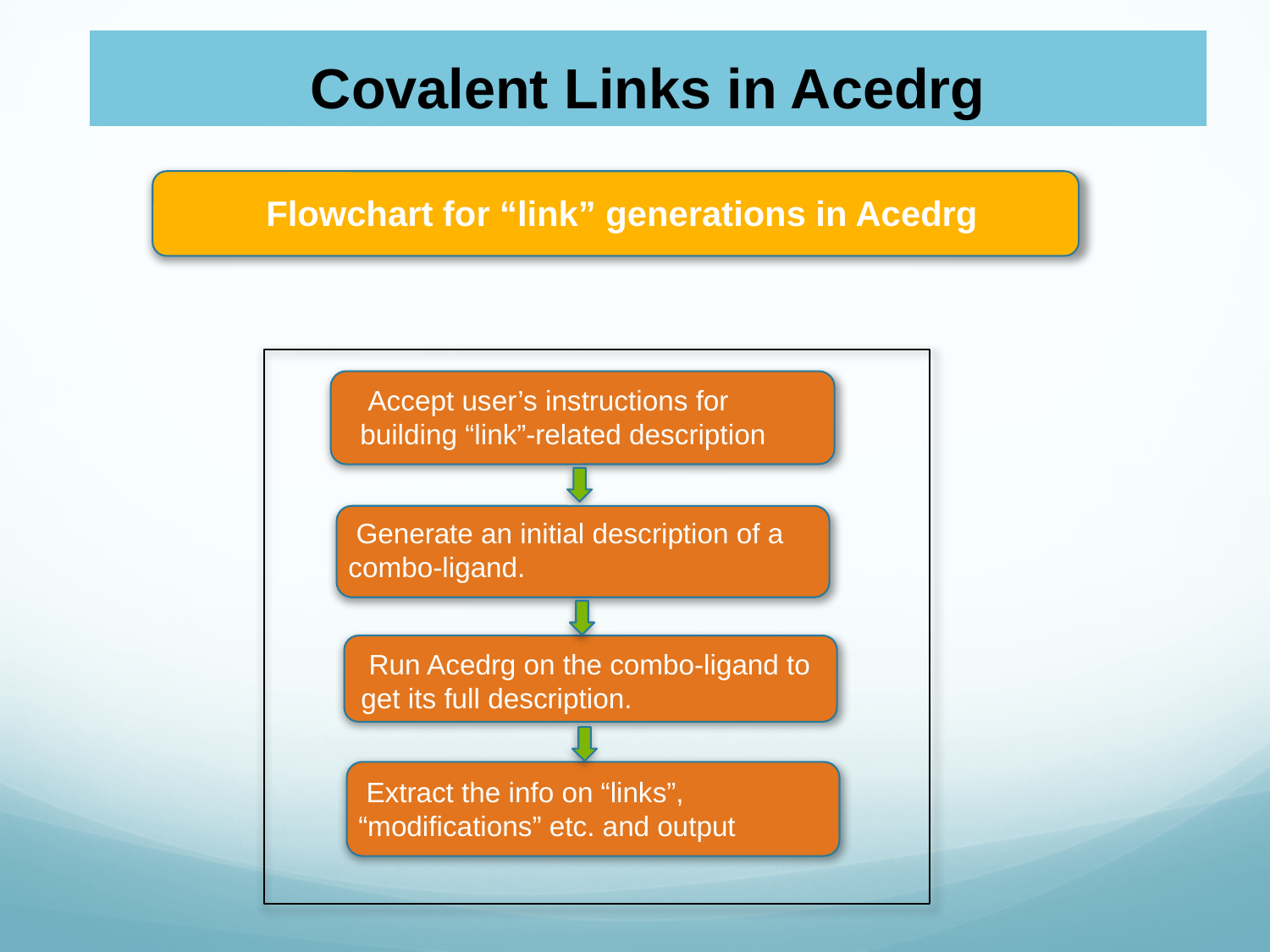

Covalent Links in Acedrg

  Flowchart for “link” generations in Acedrg

 Accept user’s instructions for building “link”-related description

 Generate an initial description of a combo-ligand.

 Run Acedrg on the combo-ligand to get its full description.

 Extract the info on “links”, “modifications” etc. and output
We use small molecule structures in COD as the source for the values of bond lengths and angles.